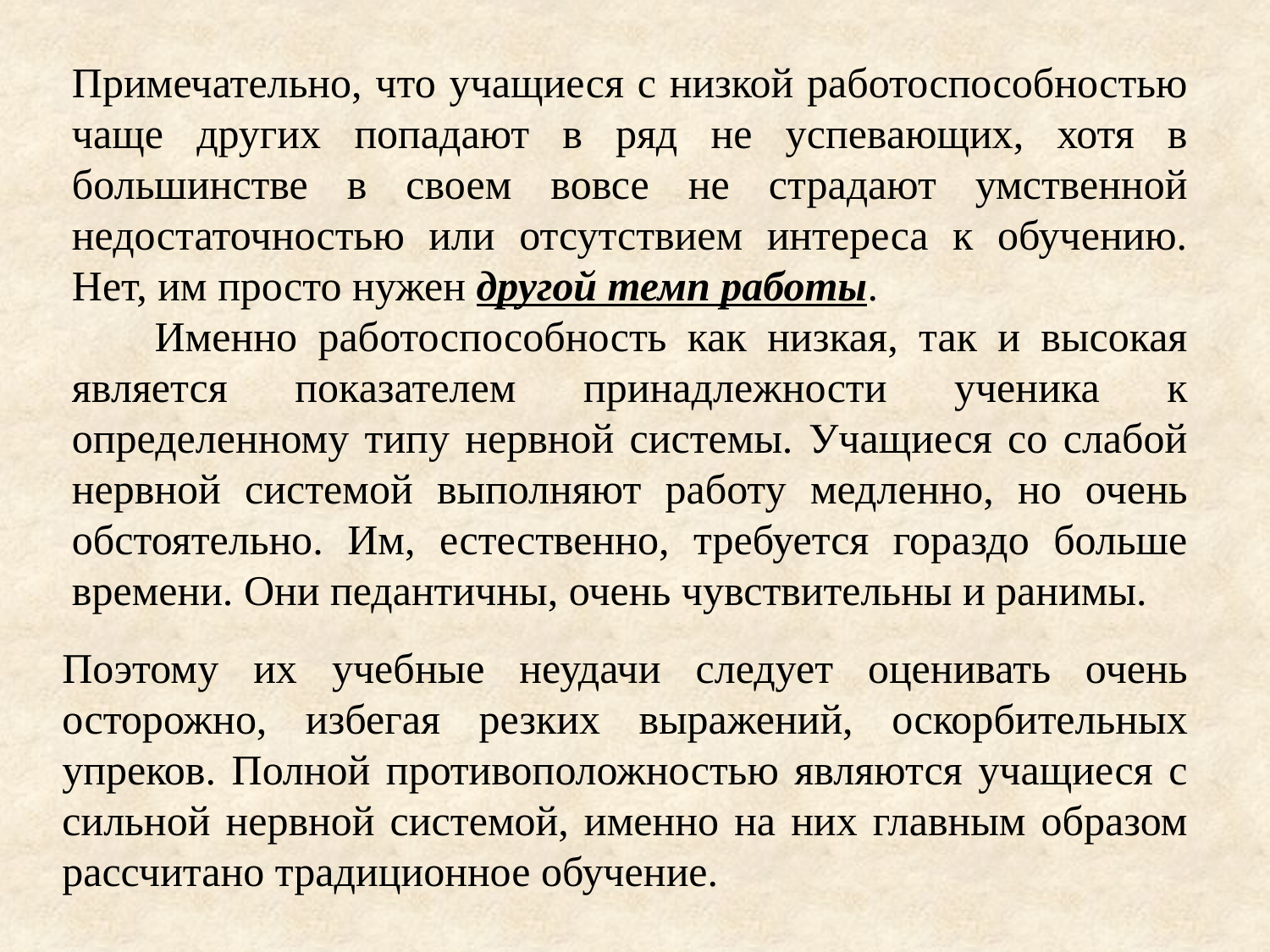

Примечательно, что учащиеся с низкой работоспособностью чаще других попадают в ряд не успевающих, хотя в большинстве в своем вовсе не страдают умственной недостаточностью или отсутствием интереса к обучению. Нет, им просто нужен другой темп работы.
    Именно работоспособность как низкая, так и высокая является показателем принадлежности ученика к определенному типу нервной системы. Учащиеся со слабой нервной системой выполняют работу медленно, но очень обстоятельно. Им, естественно, требуется гораздо больше времени. Они педантичны, очень чувствительны и ранимы.
Поэтому их учебные неудачи следует оценивать очень осторожно, избегая резких выражений, оскорбительных упреков. Полной противоположностью являются учащиеся с сильной нервной системой, именно на них главным образом рассчитано традиционное обучение.